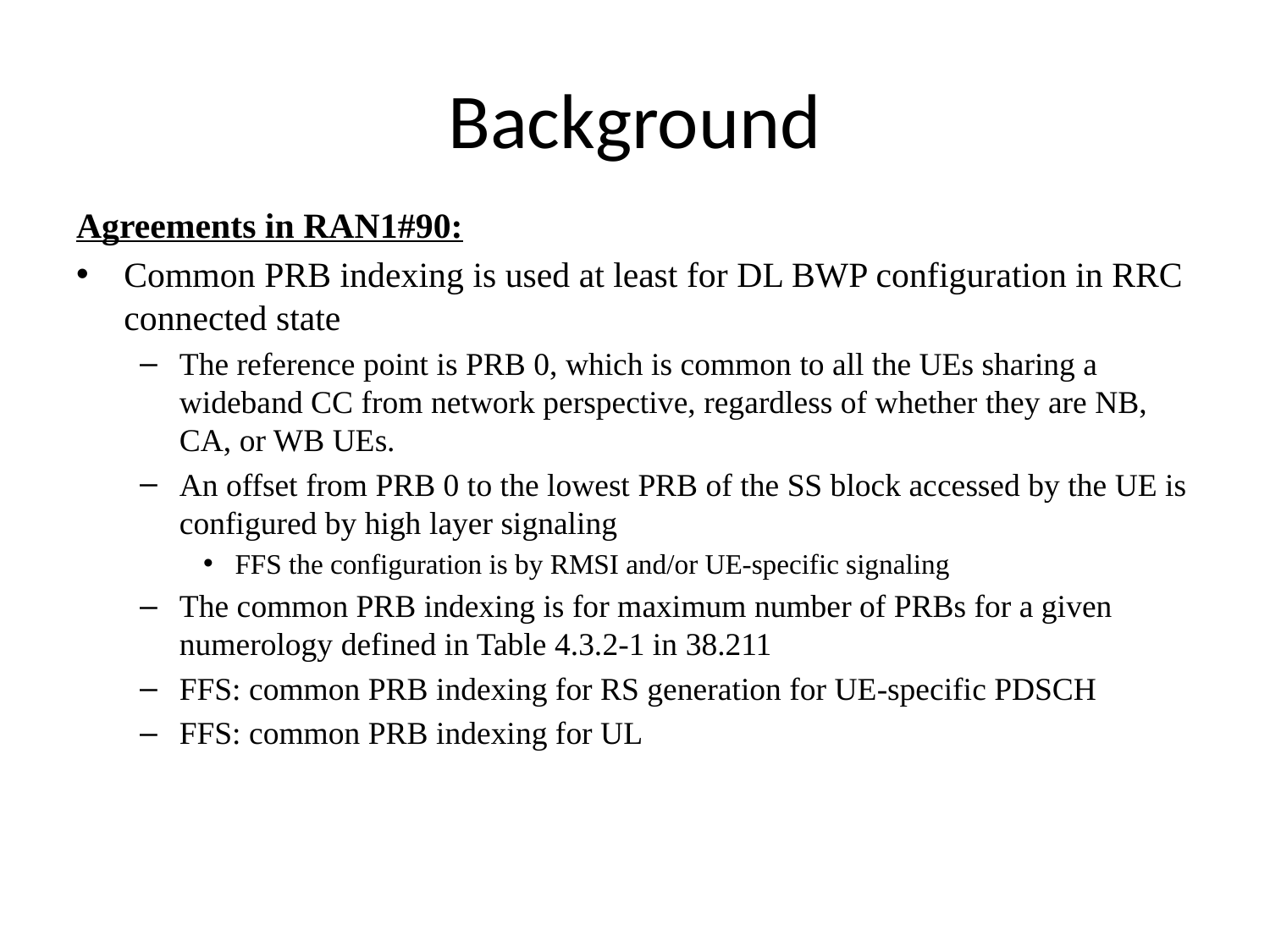

# Background
Agreements in RAN1#90:
Common PRB indexing is used at least for DL BWP configuration in RRC connected state
The reference point is PRB 0, which is common to all the UEs sharing a wideband CC from network perspective, regardless of whether they are NB, CA, or WB UEs.
An offset from PRB 0 to the lowest PRB of the SS block accessed by the UE is configured by high layer signaling
FFS the configuration is by RMSI and/or UE-specific signaling
The common PRB indexing is for maximum number of PRBs for a given numerology defined in Table 4.3.2-1 in 38.211
FFS: common PRB indexing for RS generation for UE-specific PDSCH
FFS: common PRB indexing for UL